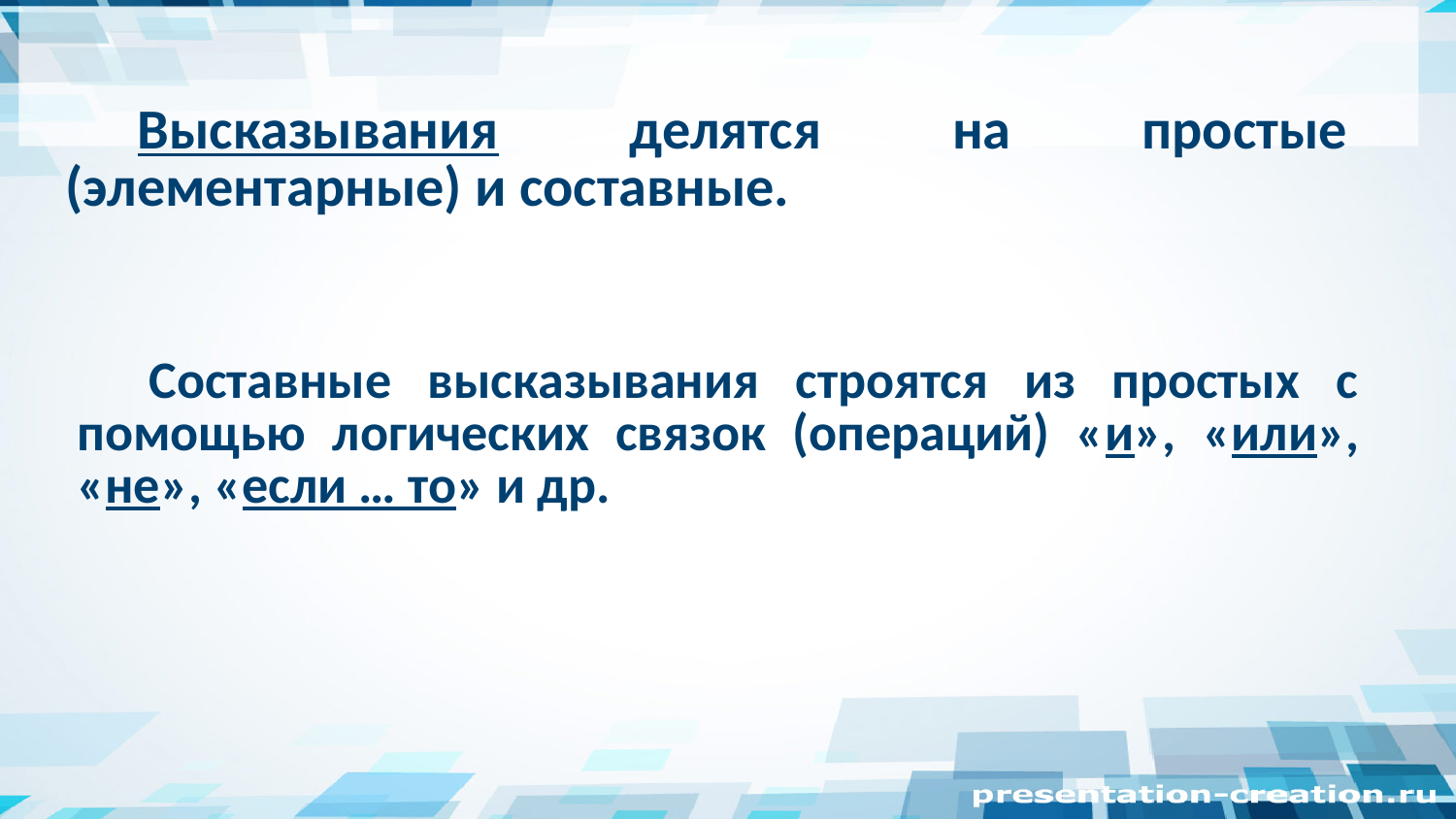

Высказывания делятся на простые (элементарные) и составные.
Составные высказывания строятся из простых с помощью логических связок (операций) «и», «или», «не», «если … то» и др.